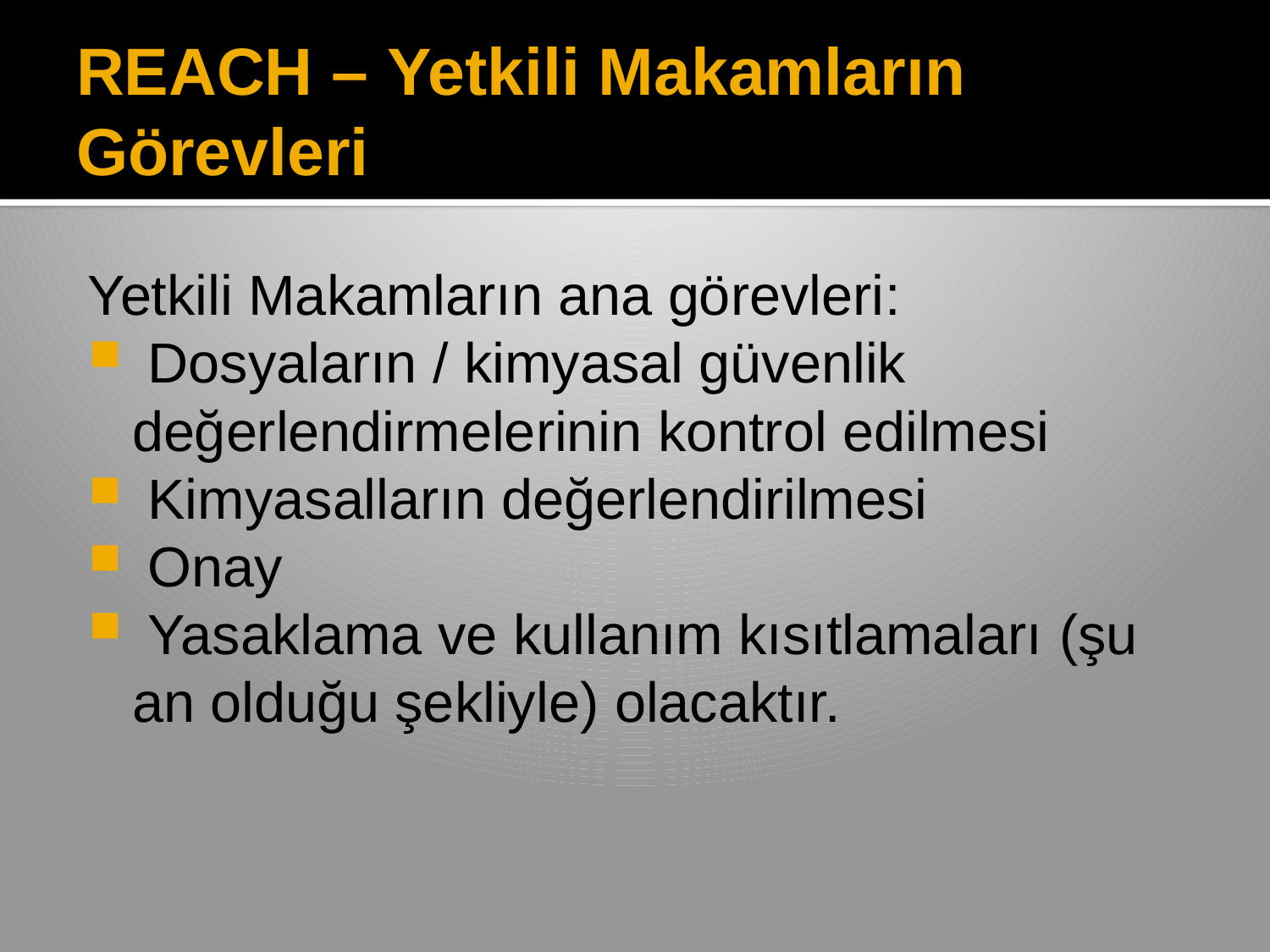

# REACH – Yetkili Makamların Görevleri
Yetkili Makamların ana görevleri:
 Dosyaların / kimyasal güvenlik değerlendirmelerinin kontrol edilmesi
 Kimyasalların değerlendirilmesi
 Onay
 Yasaklama ve kullanım kısıtlamaları (şu an olduğu şekliyle) olacaktır.